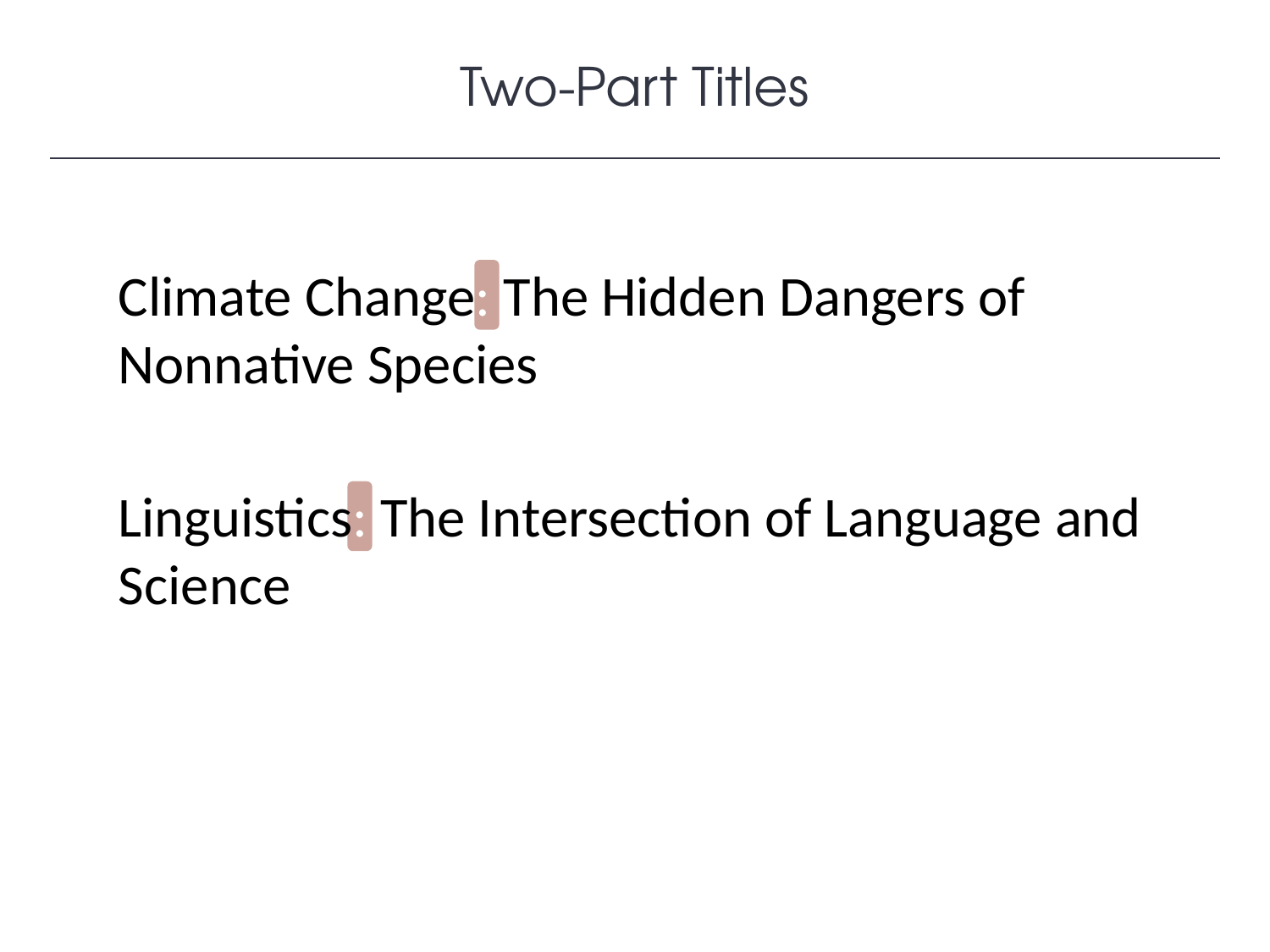

Two-Part Titles
HAWKES LEARNING
Climate Change: The Hidden Dangers of Nonnative Species

Linguistics: The Intersection of Language and Science